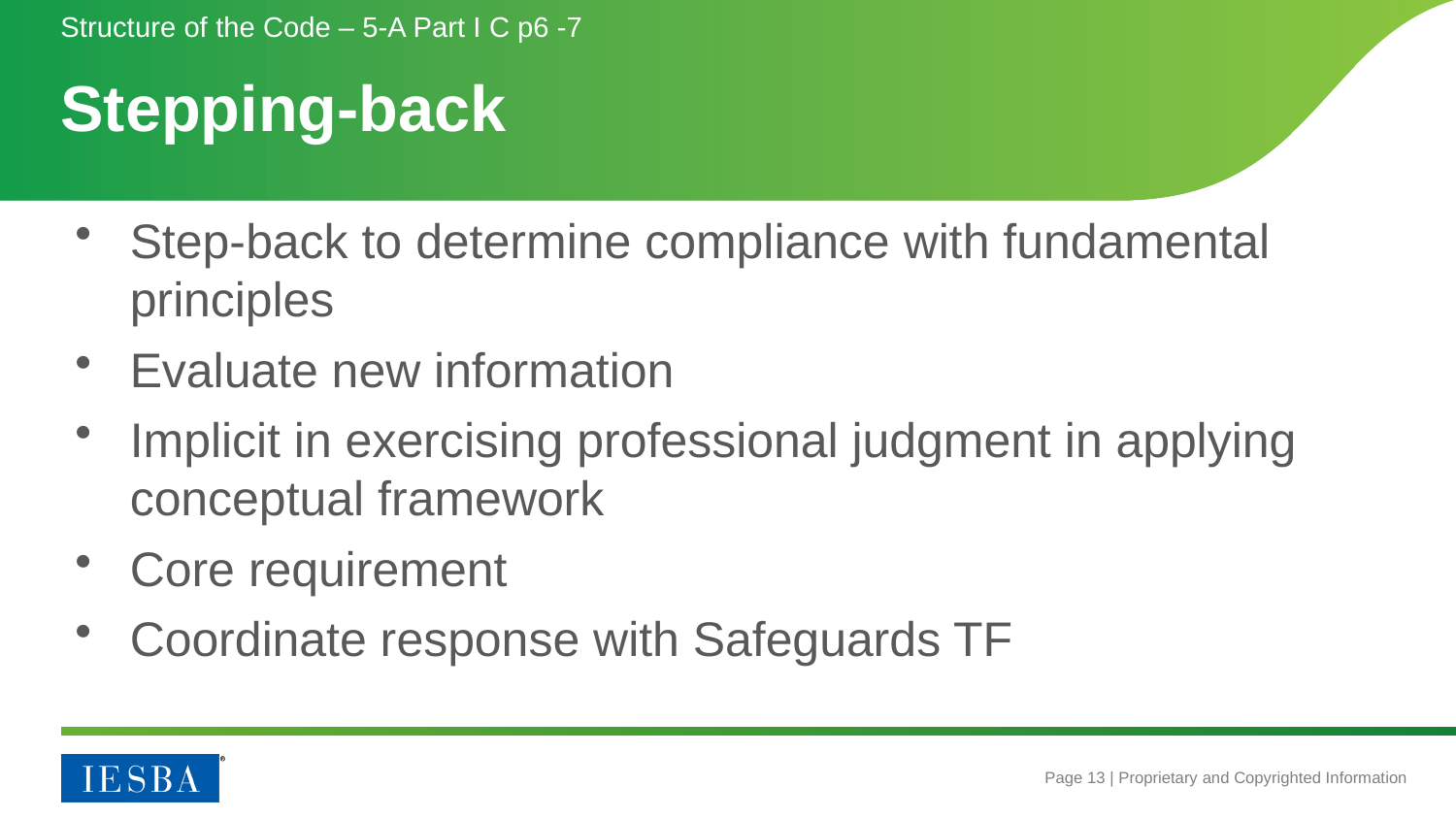

Structure of the Code – 5-A Part I C p6 -7

# Stepping-back
Step-back to determine compliance with fundamental principles
Evaluate new information
Implicit in exercising professional judgment in applying conceptual framework
Core requirement
Coordinate response with Safeguards TF